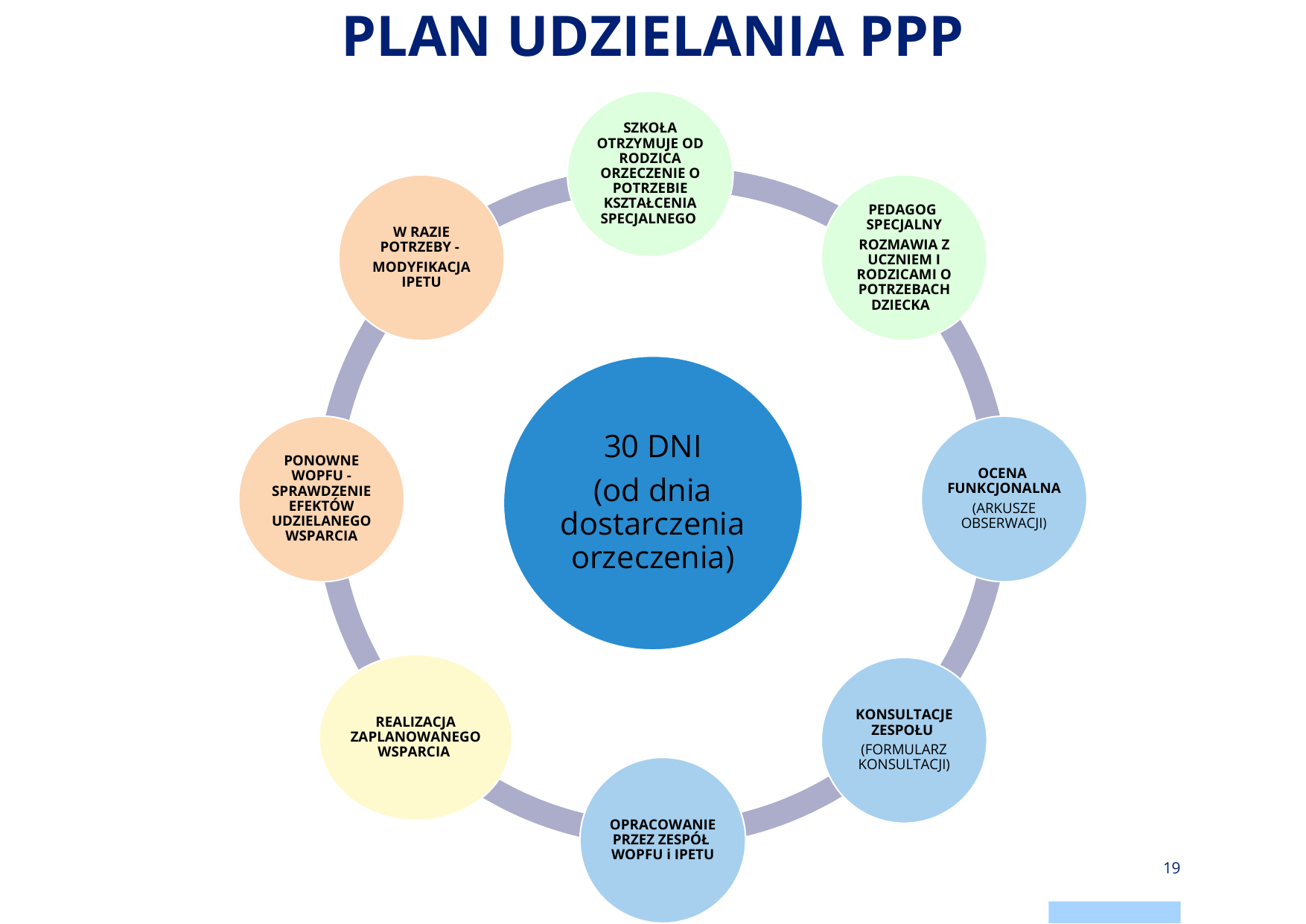

# PLAN UDZIELANIA PPP
30 DNI
(od dnia dostarczenia orzeczenia)
SZKOŁA OTRZYMUJE OD RODZICA ORZECZENIE O POTRZEBIE KSZTAŁCENIA SPECJALNEGO
PEDAGOG  SPECJALNY
ROZMAWIA Z UCZNIEM I RODZICAMI O POTRZEBACH DZIECKA
OCENA  FUNKCJONALNA
(ARKUSZE OBSERWACJI)
KONSULTACJE ZESPOŁU
(FORMULARZ KONSULTACJI)
OPRACOWANIE PRZEZ ZESPÓŁ  WOPFU i IPETU
REALIZACJA ZAPLANOWANEGO WSPARCIA
PONOWNE WOPFU - SPRAWDZENIE EFEKTÓW UDZIELANEGO WSPARCIA
W RAZIE POTRZEBY -
MODYFIKACJA IPETU
19